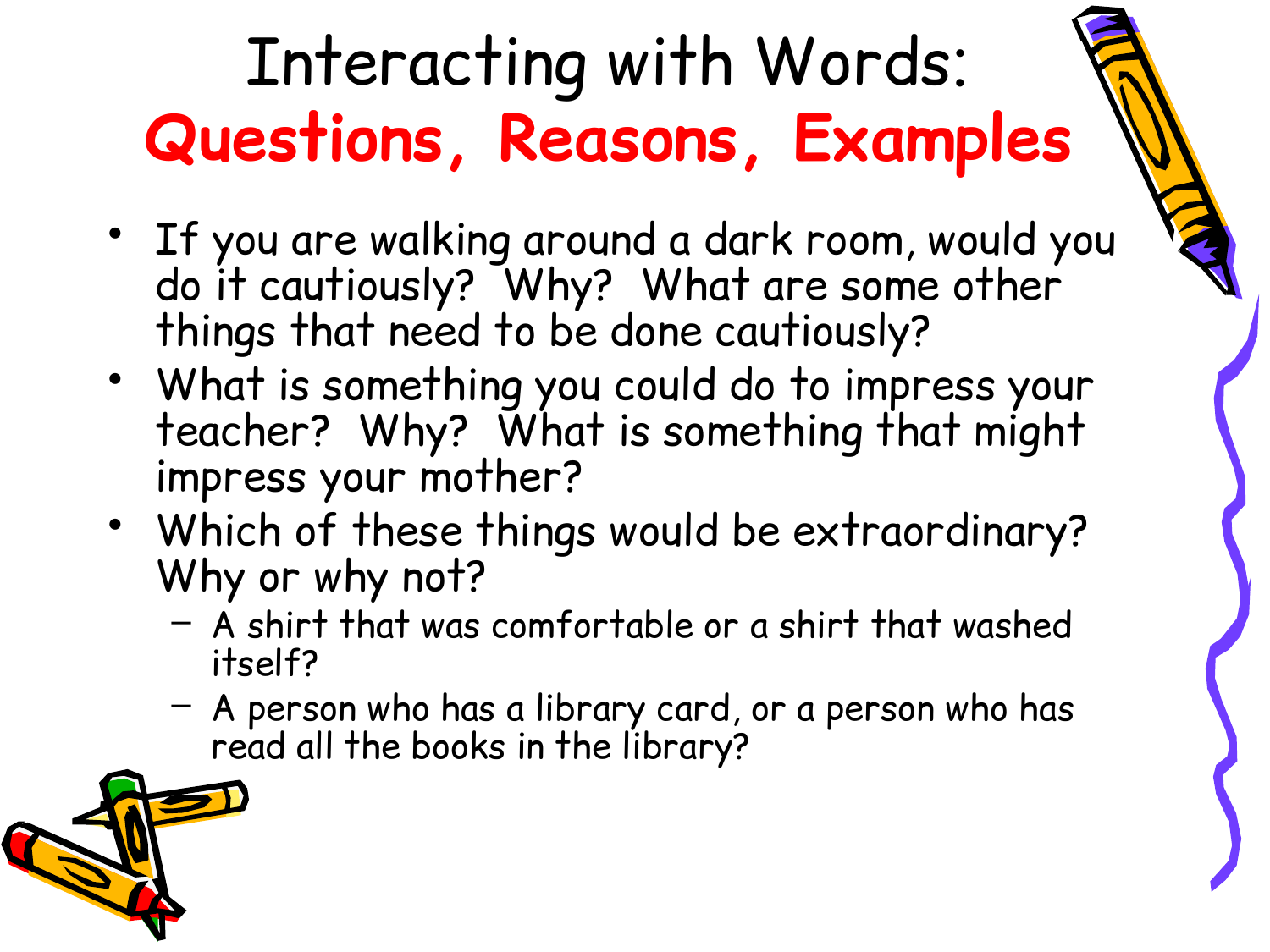

# Interacting with Words: Questions, Reasons, Examples
If you are walking around a dark room, would you do it cautiously?  Why?  What are some other things that need to be done cautiously?
What is something you could do to impress your teacher?  Why?  What is something that might impress your mother?
Which of these things would be extraordinary?  Why or why not?
A shirt that was comfortable or a shirt that washed itself?
A person who has a library card, or a person who has read all the books in the library?